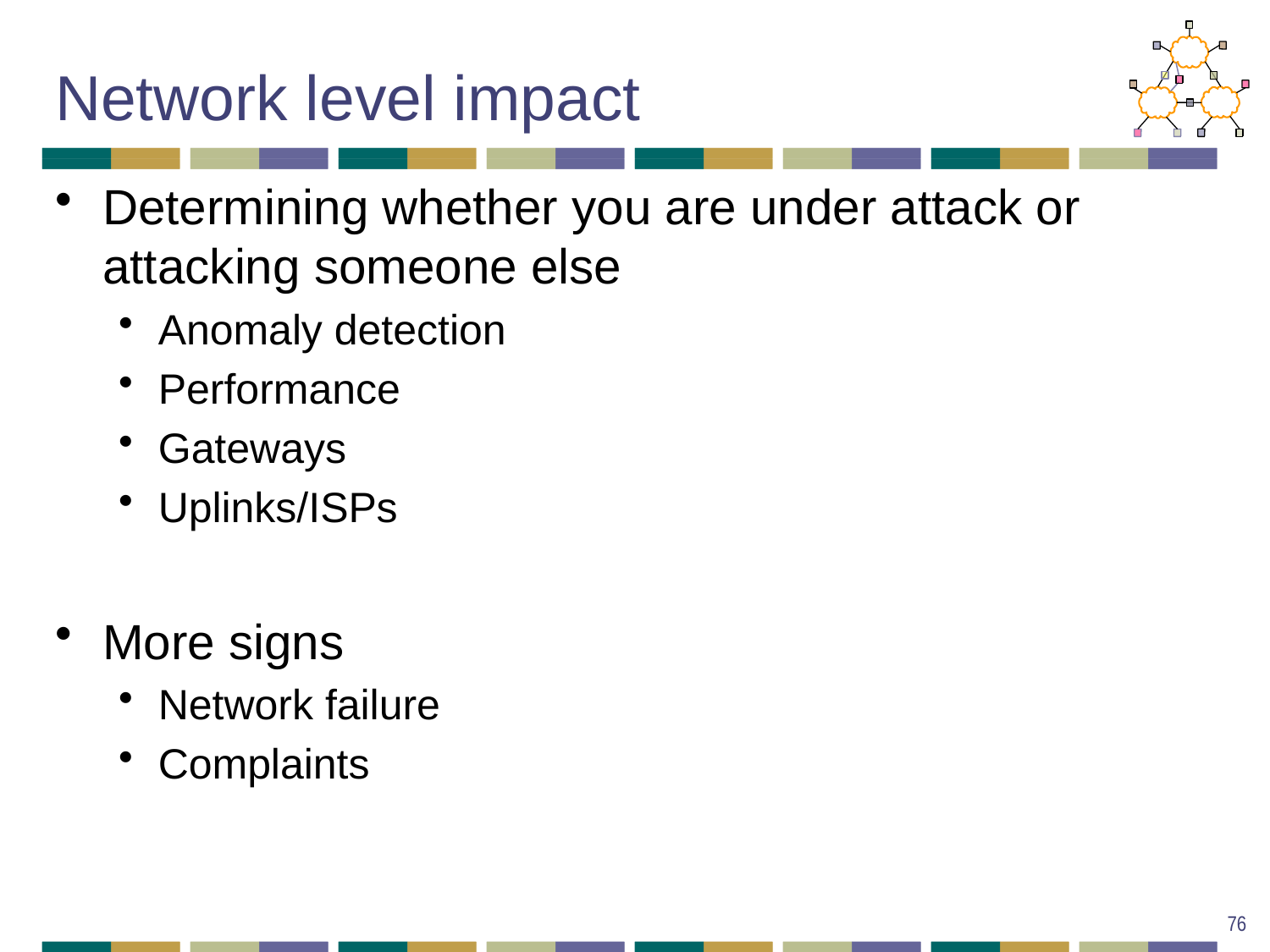

# Network level impact
Determining whether you are under attack or attacking someone else
Anomaly detection
Performance
Gateways
Uplinks/ISPs

More signs
Network failure
Complaints
76